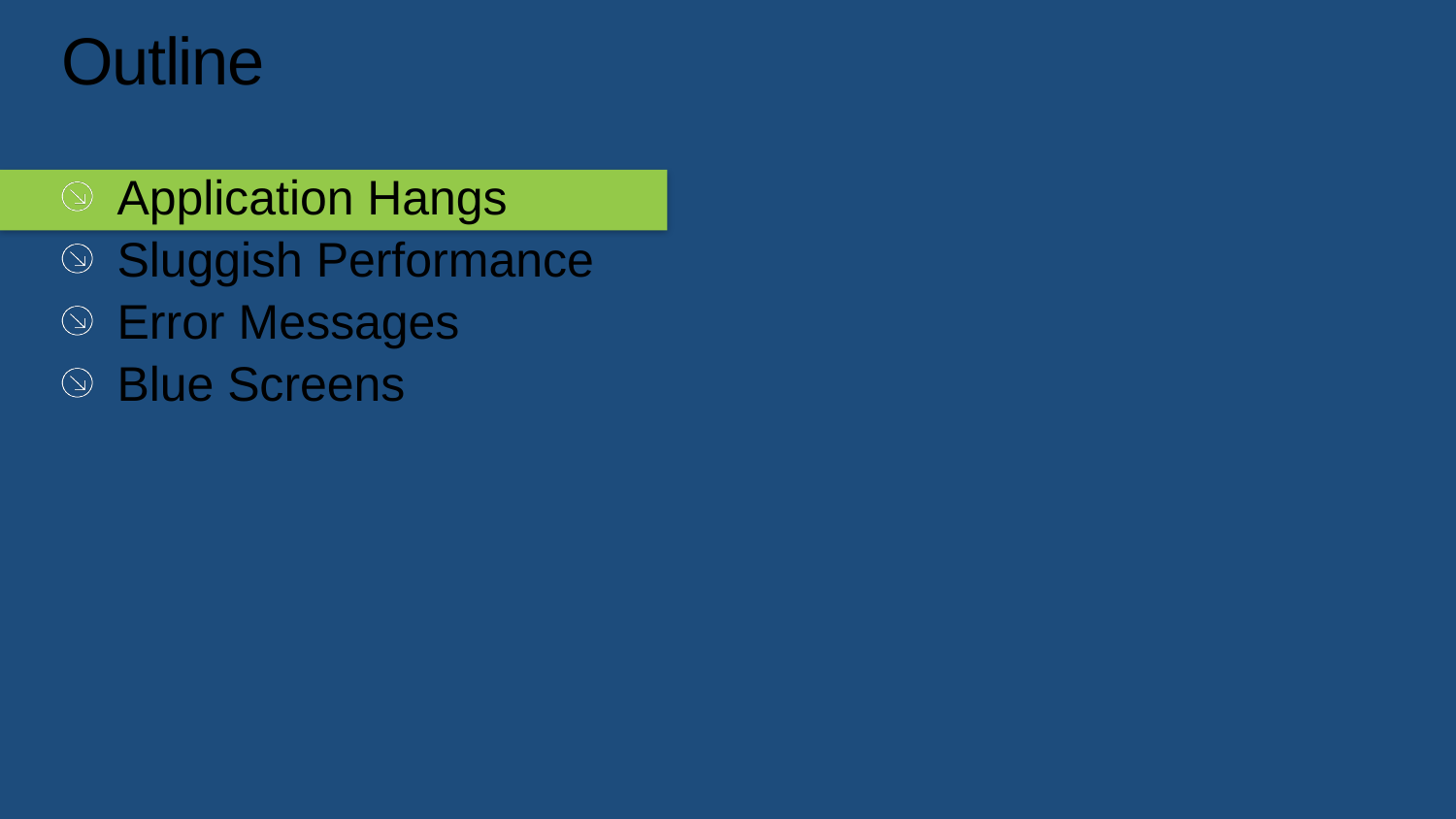

# Outline

Application Hangs
Sluggish Performance
Error Messages
Blue Screens